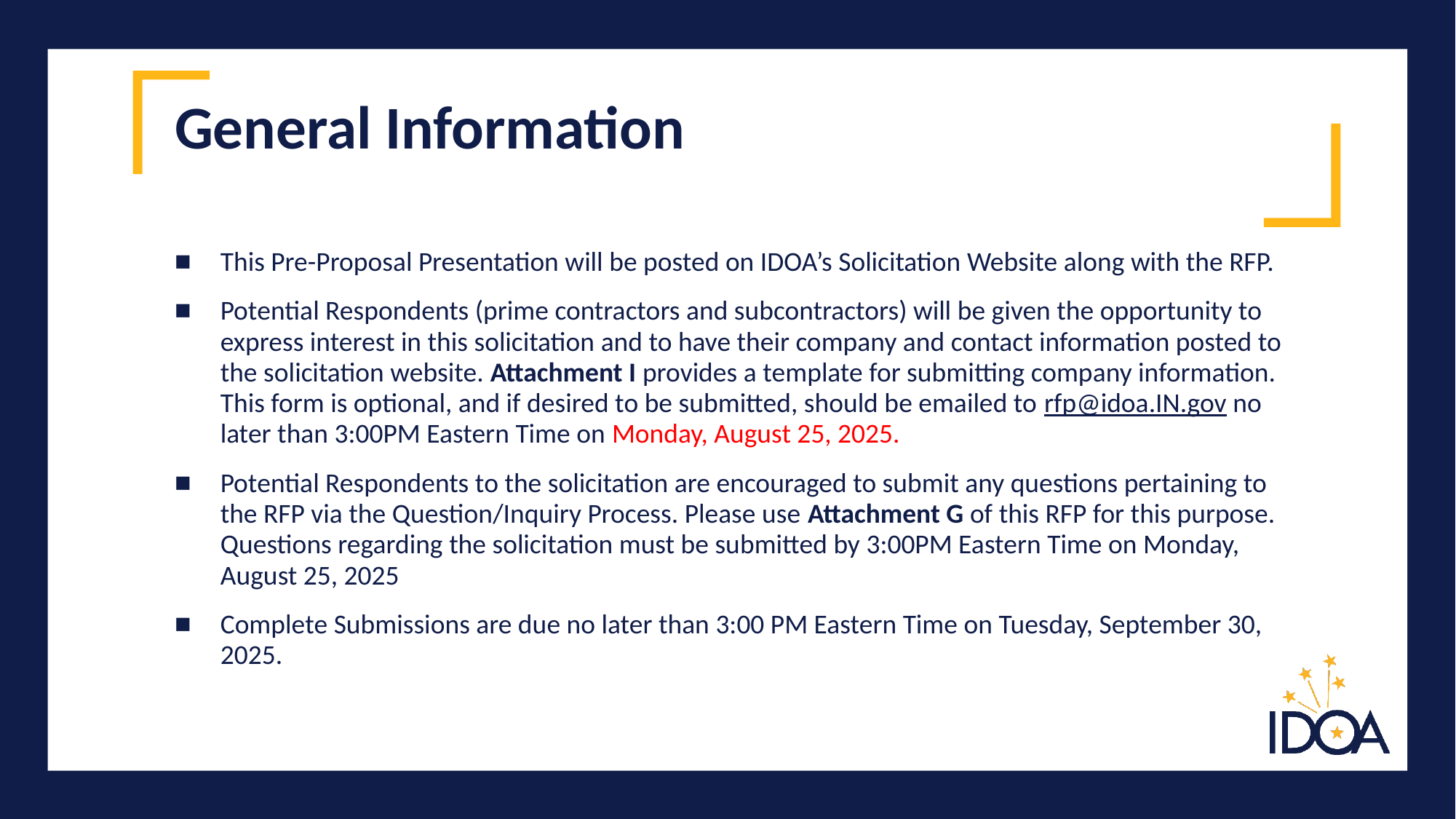

# General Information
This Pre-Proposal Presentation will be posted on IDOA’s Solicitation Website along with the RFP.
Potential Respondents (prime contractors and subcontractors) will be given the opportunity to express interest in this solicitation and to have their company and contact information posted to the solicitation website. Attachment I provides a template for submitting company information. This form is optional, and if desired to be submitted, should be emailed to rfp@idoa.IN.gov no later than 3:00PM Eastern Time on Monday, August 25, 2025.
Potential Respondents to the solicitation are encouraged to submit any questions pertaining to the RFP via the Question/Inquiry Process. Please use Attachment G of this RFP for this purpose. Questions regarding the solicitation must be submitted by 3:00PM Eastern Time on Monday, August 25, 2025
Complete Submissions are due no later than 3:00 PM Eastern Time on Tuesday, September 30, 2025.